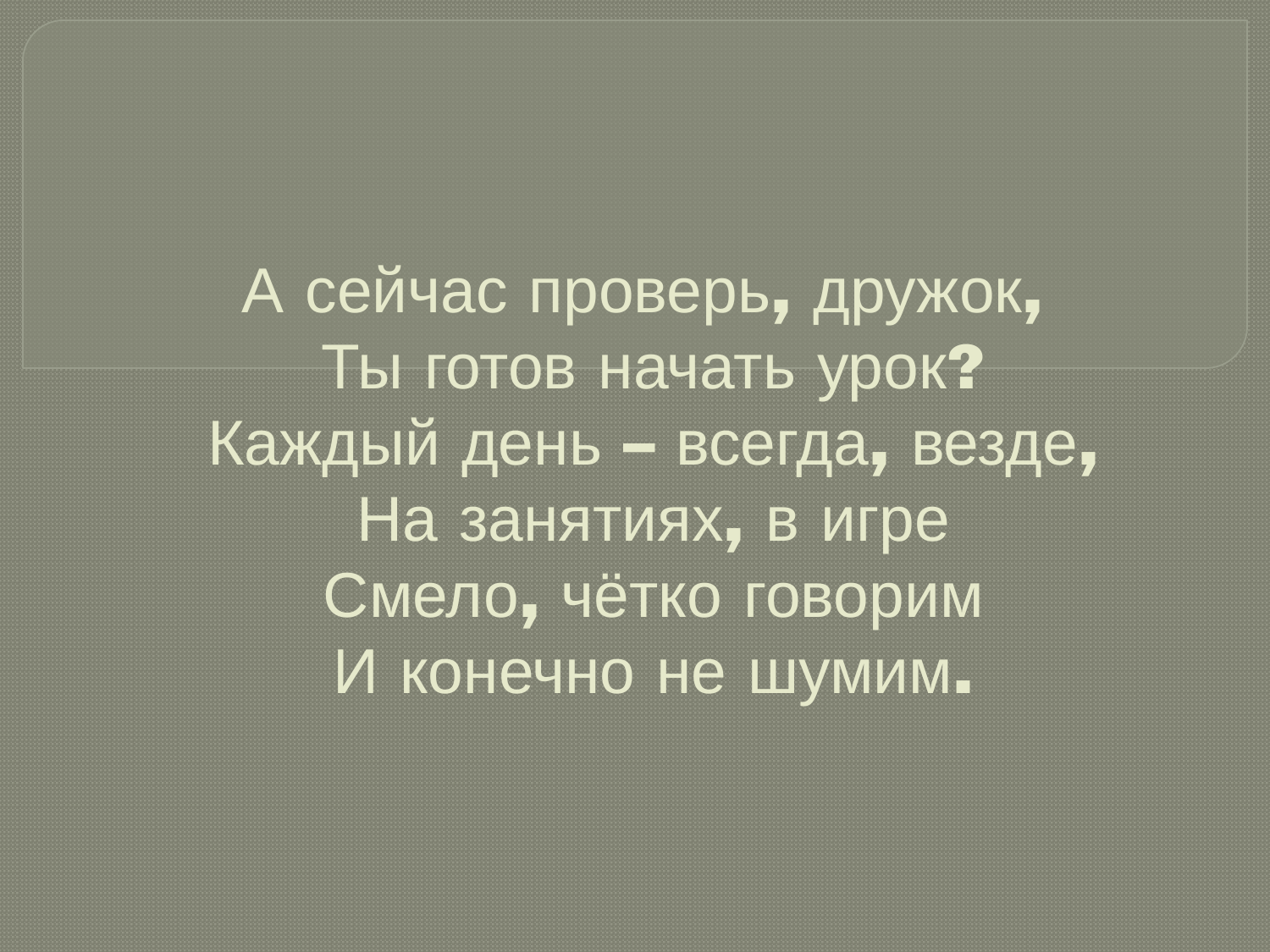

# А сейчас проверь, дружок, Ты готов начать урок? Каждый день – всегда, везде, На занятиях, в игре Смело, чётко говорим И конечно не шумим.